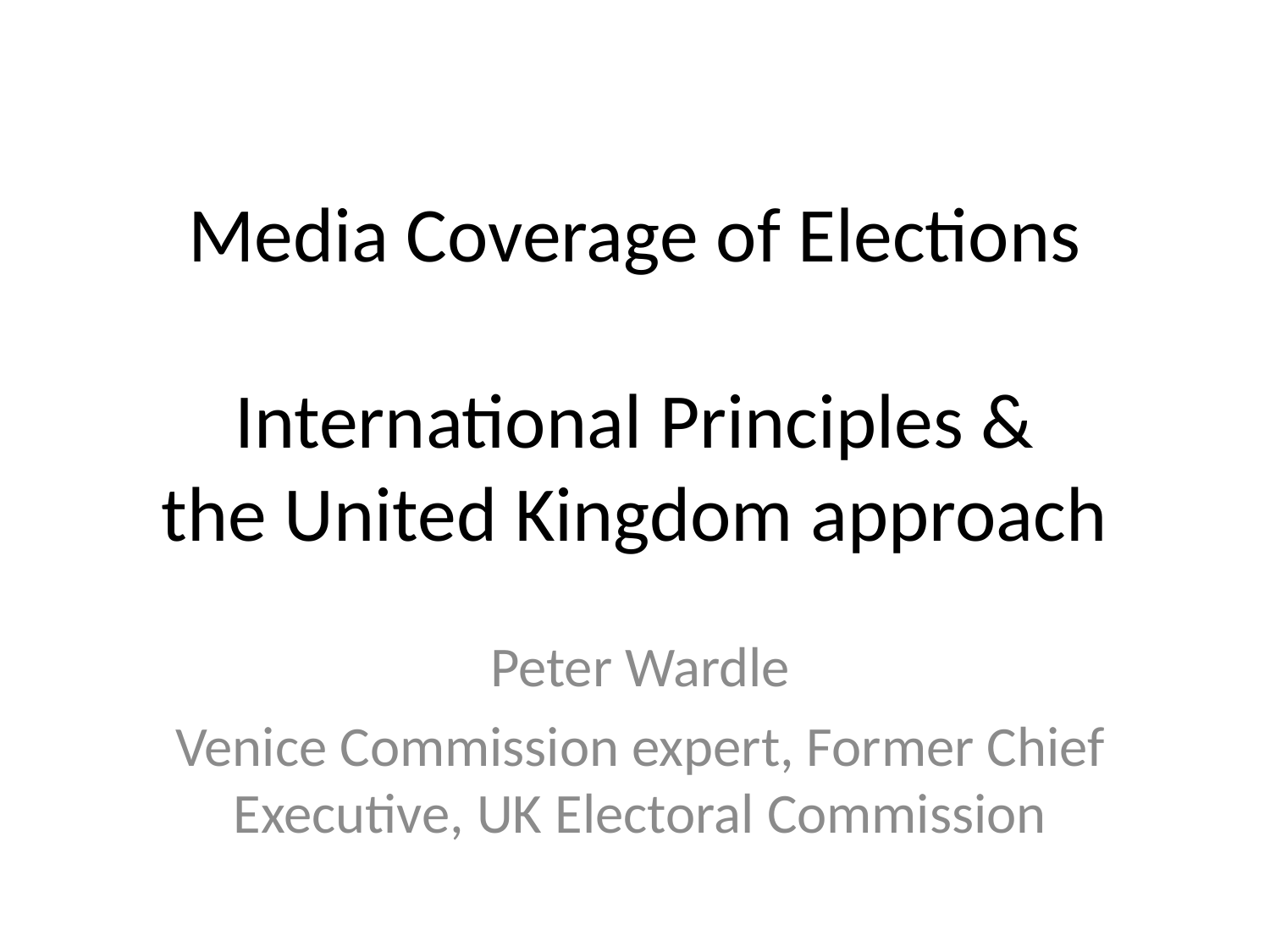

# Media Coverage of Elections International Principles & the United Kingdom approach
Peter Wardle
Venice Commission expert, Former Chief Executive, UK Electoral Commission